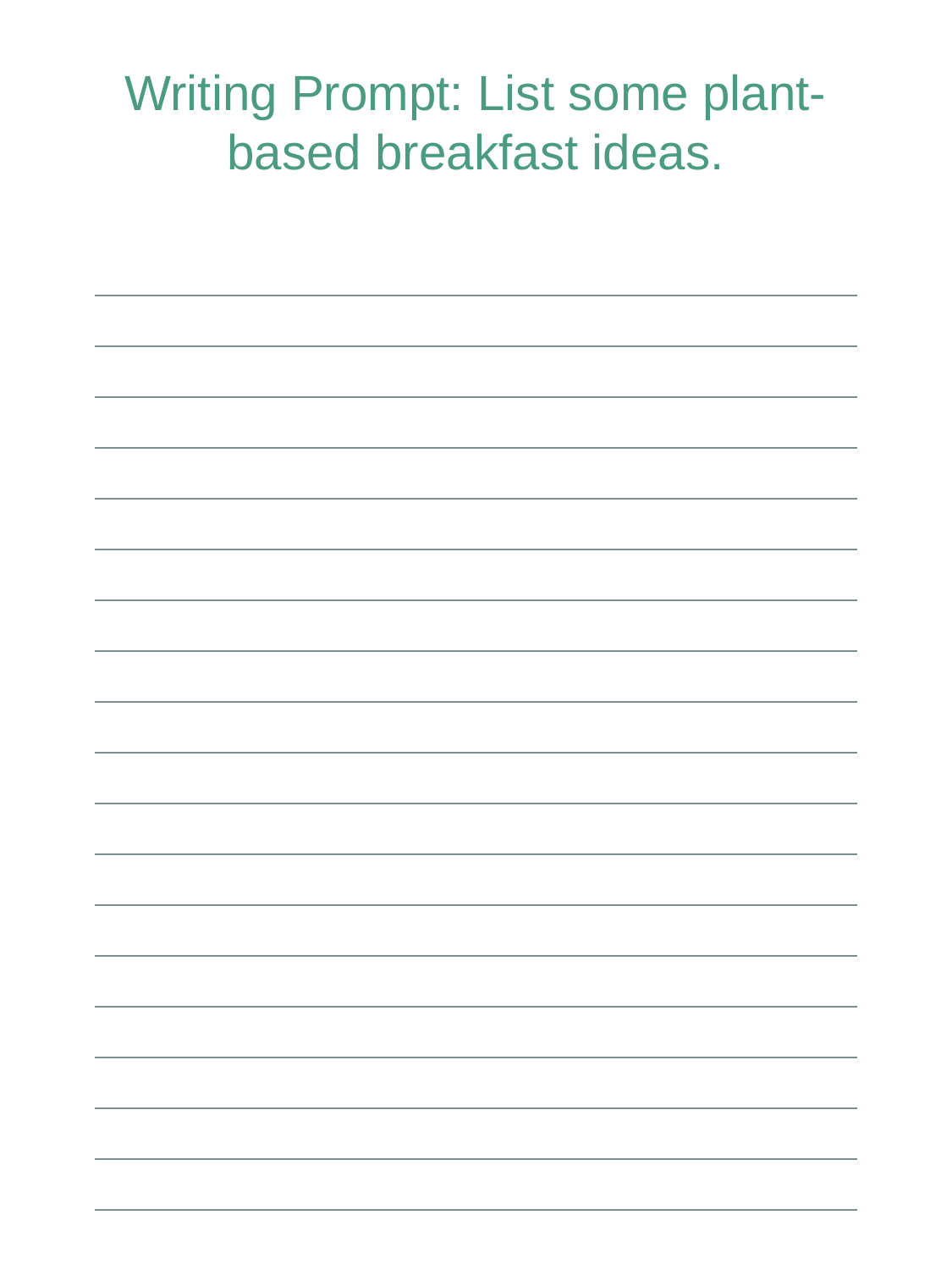

Writing Prompt: List some plant-based breakfast ideas.
|  |
| --- |
|  |
|  |
|  |
|  |
|  |
|  |
|  |
|  |
|  |
|  |
|  |
|  |
|  |
|  |
|  |
|  |
|  |